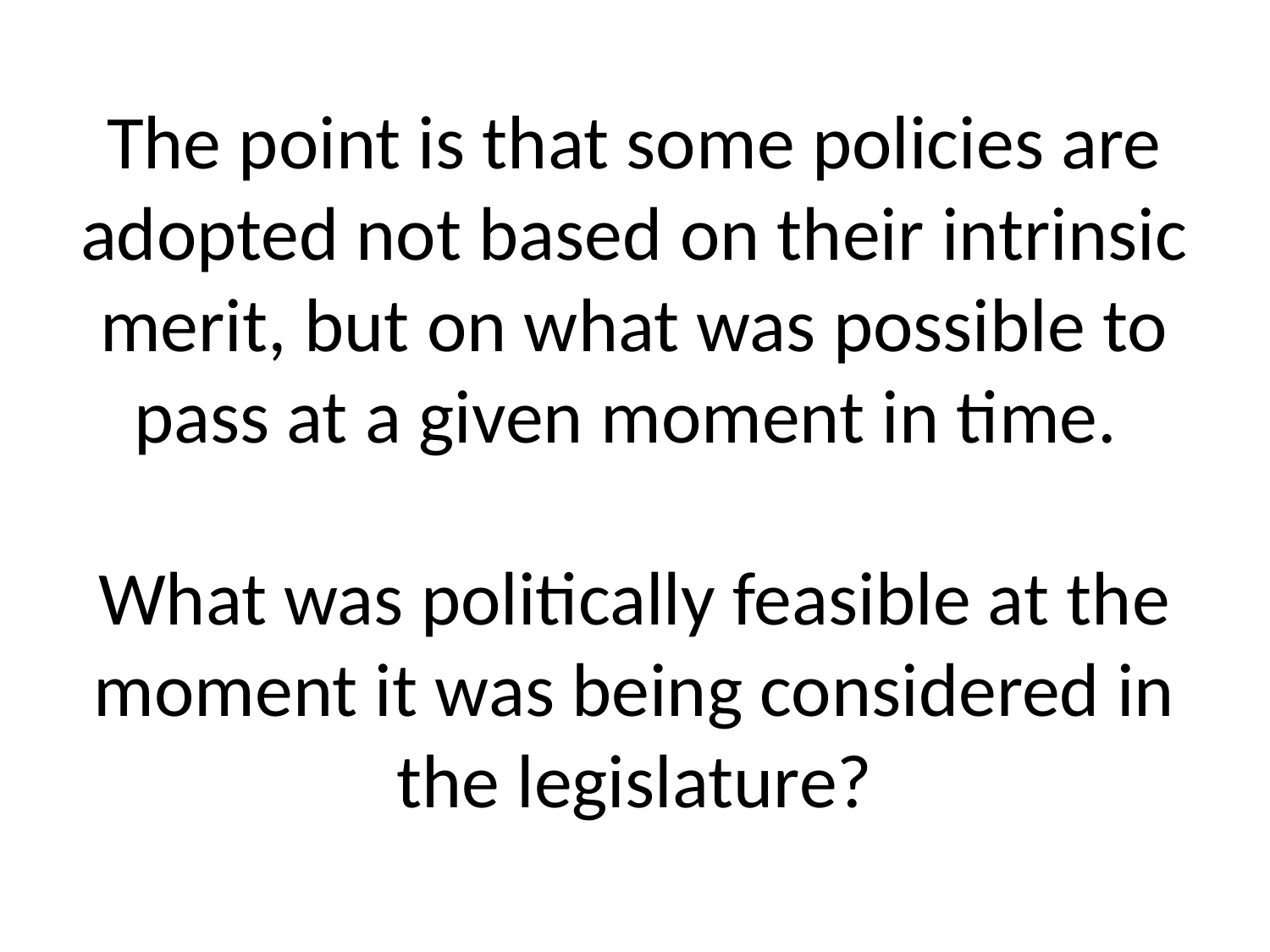

# The point is that some policies are adopted not based on their intrinsic merit, but on what was possible to pass at a given moment in time. What was politically feasible at the moment it was being considered in the legislature?